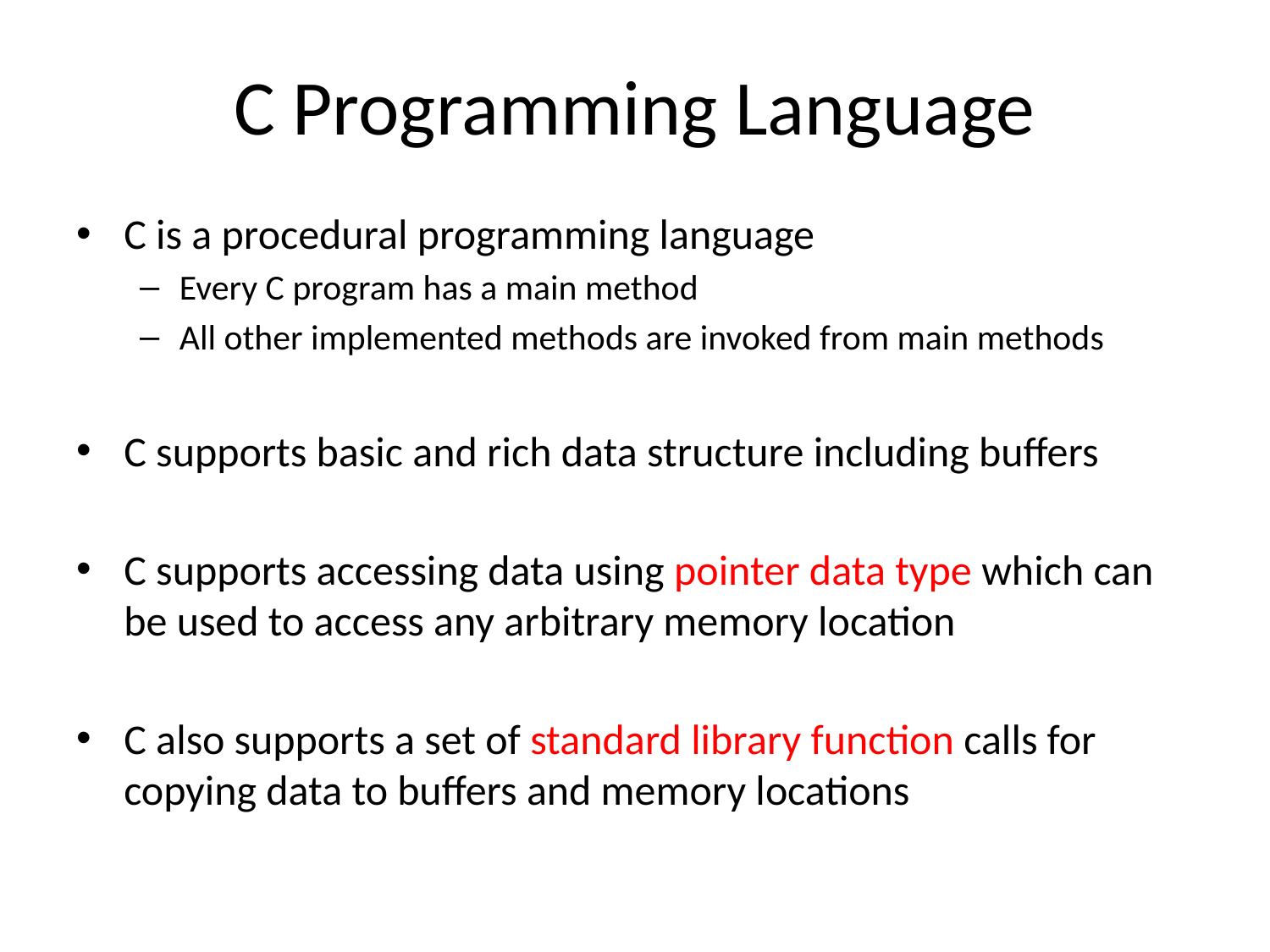

# C Programming Language
C is a procedural programming language
Every C program has a main method
All other implemented methods are invoked from main methods

C supports basic and rich data structure including buffers

C supports accessing data using pointer data type which can be used to access any arbitrary memory location

C also supports a set of standard library function calls for copying data to buffers and memory locations